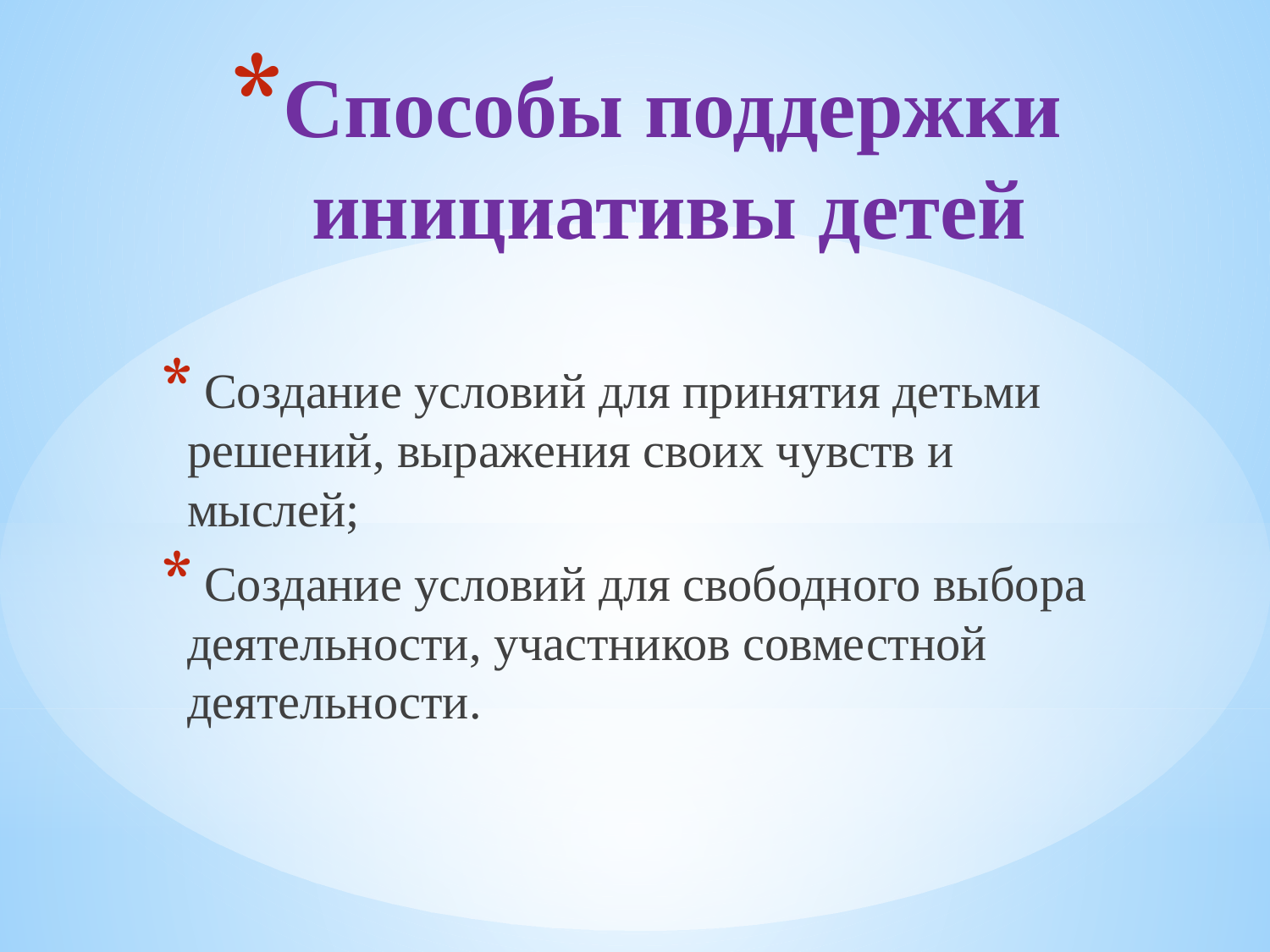

# Способы поддержки инициативы детей
 Создание условий для принятия детьми решений, выражения своих чувств и мыслей;
 Создание условий для свободного выбора деятельности, участников совместной деятельности.